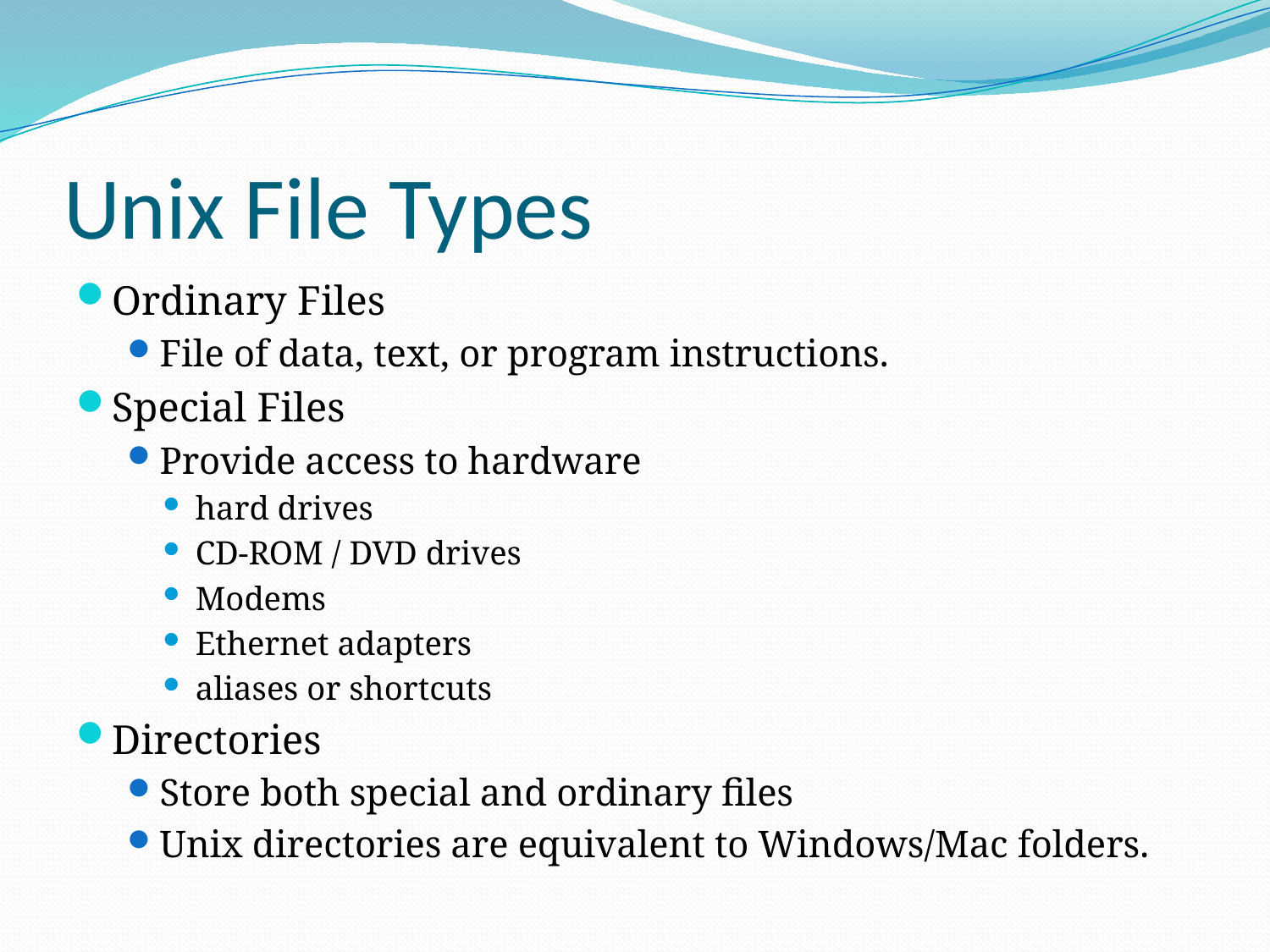

# Unix File Types
Ordinary Files
File of data, text, or program instructions.
Special Files
Provide access to hardware
hard drives
CD-ROM / DVD drives
Modems
Ethernet adapters
aliases or shortcuts
Directories
Store both special and ordinary files
Unix directories are equivalent to Windows/Mac folders.